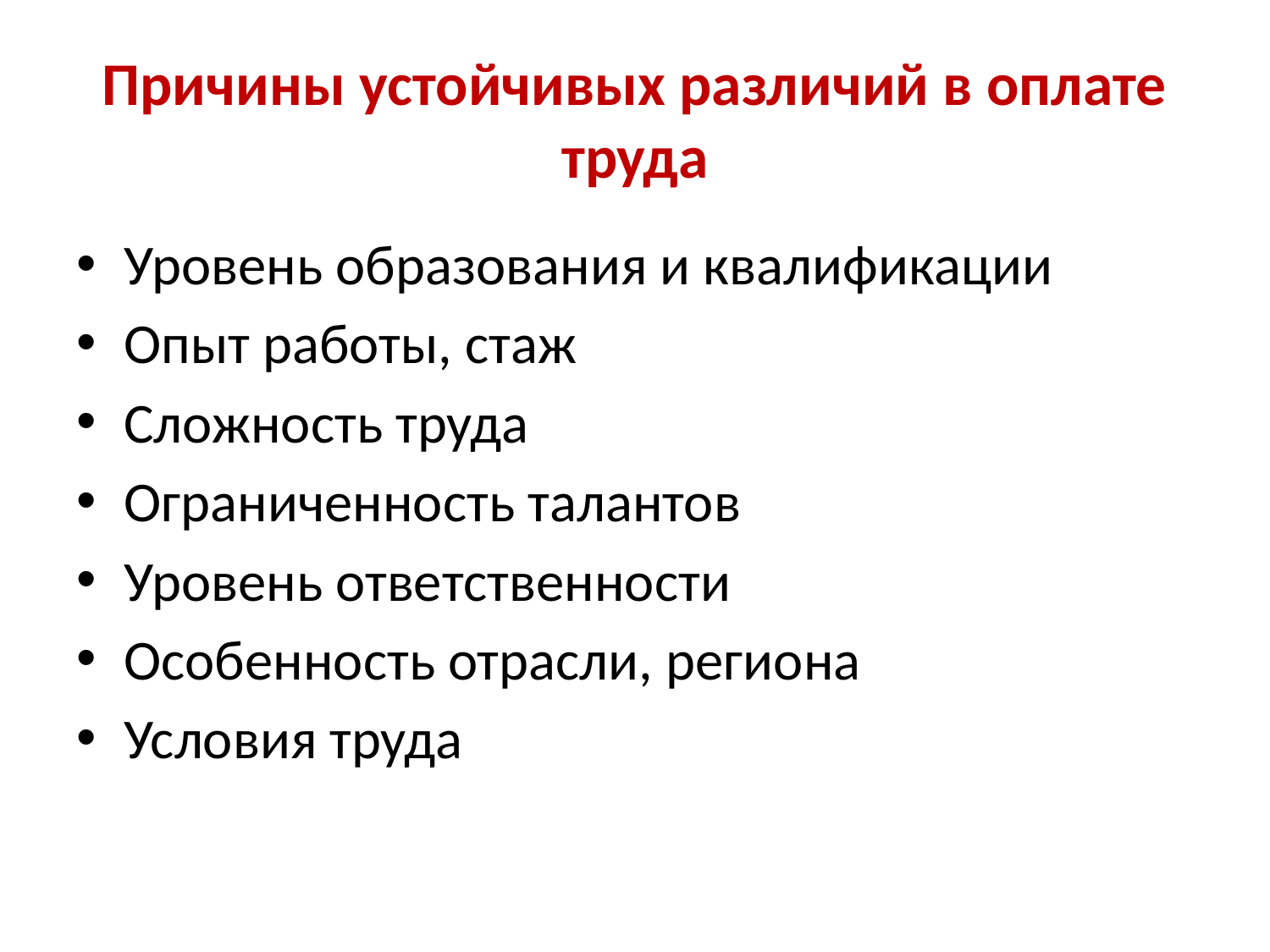

# Причины устойчивых различий в оплате труда
Уровень образования и квалификации
Опыт работы, стаж
Сложность труда
Ограниченность талантов
Уровень ответственности
Особенность отрасли, региона
Условия труда